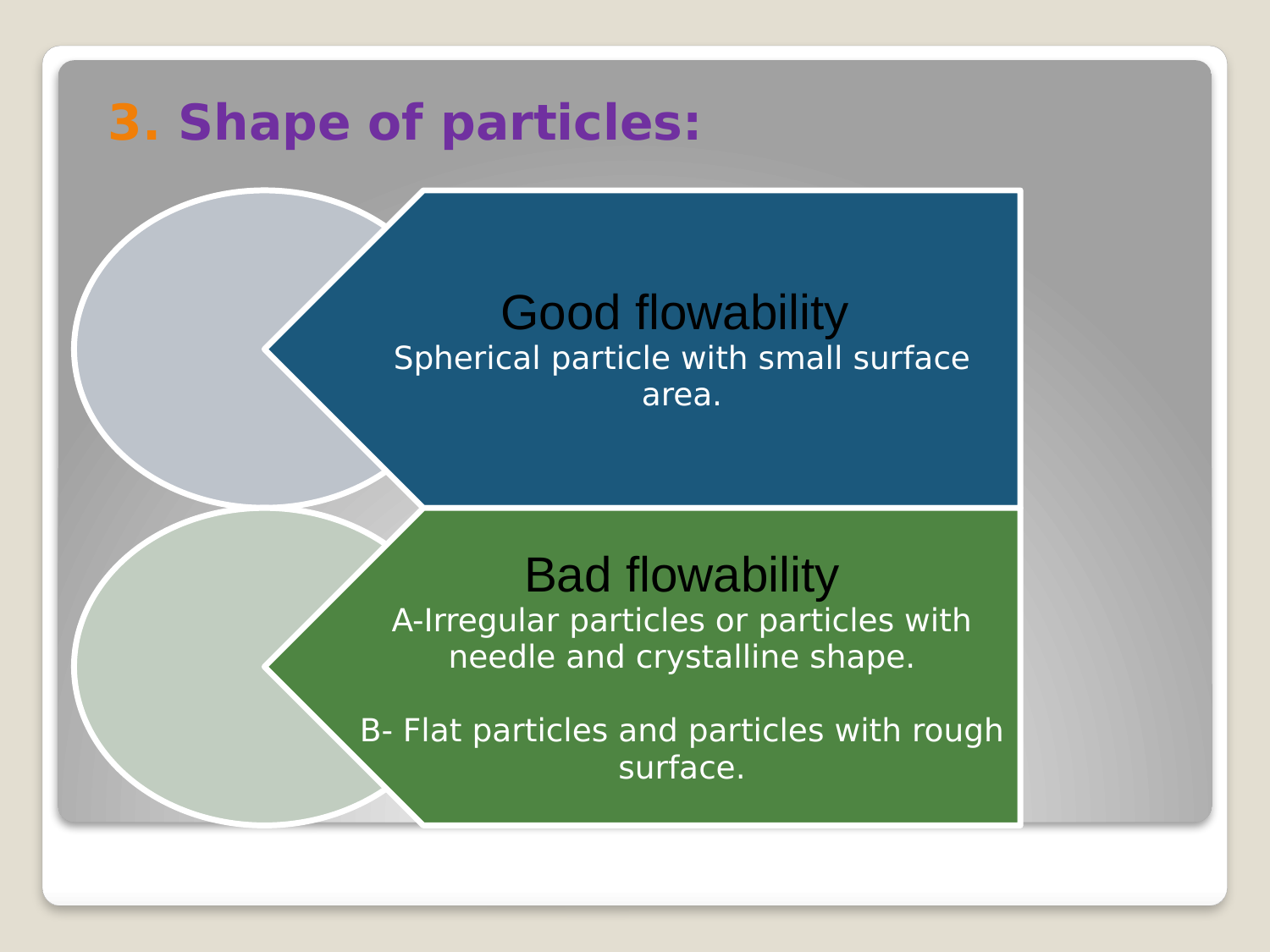

3. Shape of particles:
Good flowability
Spherical particle with small surface area.
Bad flowability
A-Irregular particles or particles with needle and crystalline shape.
B- Flat particles and particles with rough surface.